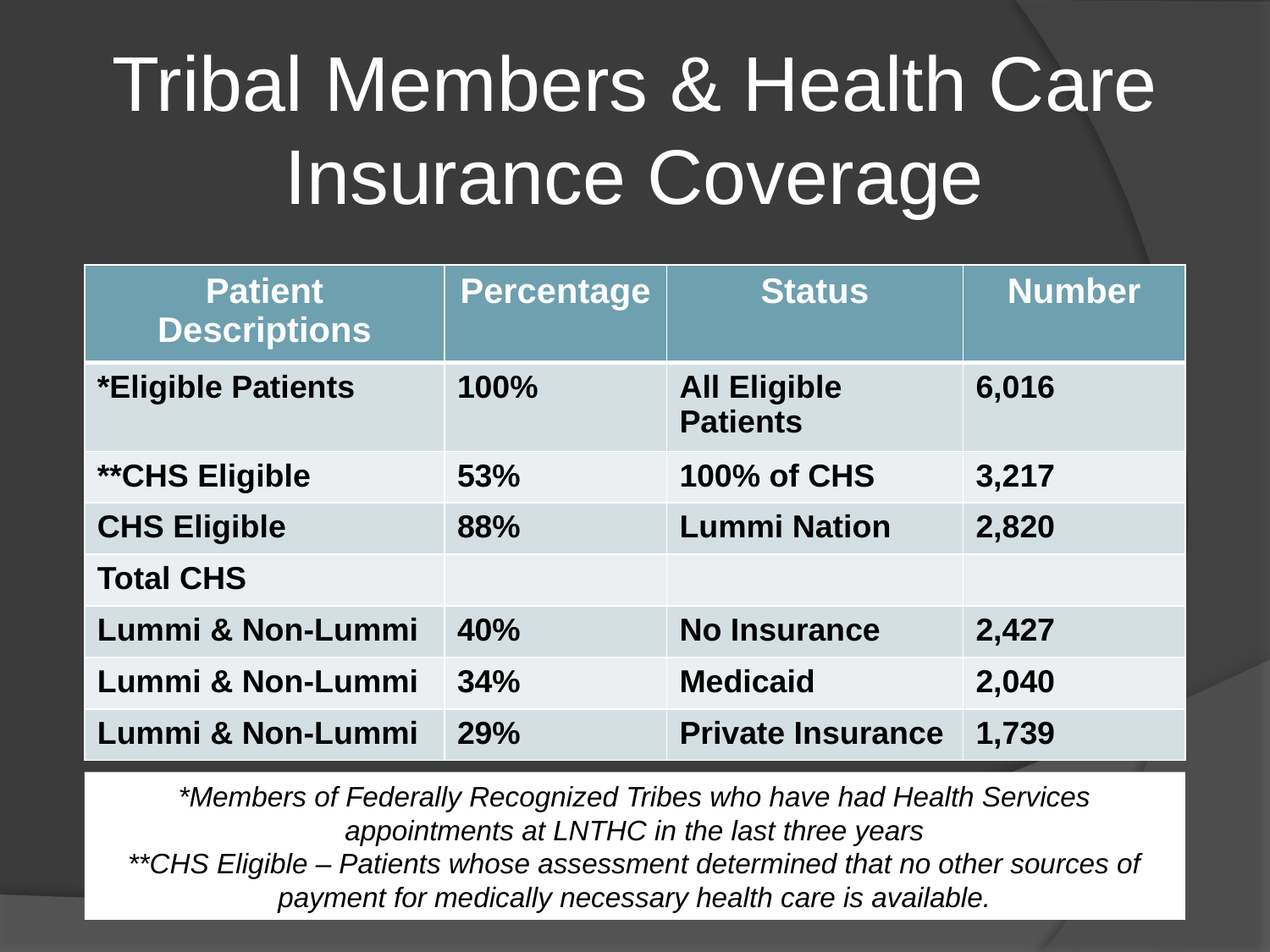

Tribal Members & Health Care Insurance Coverage
| Patient Descriptions | Percentage | Status | Number |
| --- | --- | --- | --- |
| \*Eligible Patients | 100% | All Eligible Patients | 6,016 |
| \*\*CHS Eligible | 53% | 100% of CHS | 3,217 |
| CHS Eligible | 88% | Lummi Nation | 2,820 |
| Total CHS |  |  |  |
| Lummi & Non-Lummi | 40% | No Insurance | 2,427 |
| Lummi & Non-Lummi | 34% | Medicaid | 2,040 |
| Lummi & Non-Lummi | 29% | Private Insurance | 1,739 |

*Members of Federally Recognized Tribes who have had Health Services appointments at LNTHC in the last three years
**CHS Eligible – Patients whose assessment determined that no other sources of payment for medically necessary health care is available.